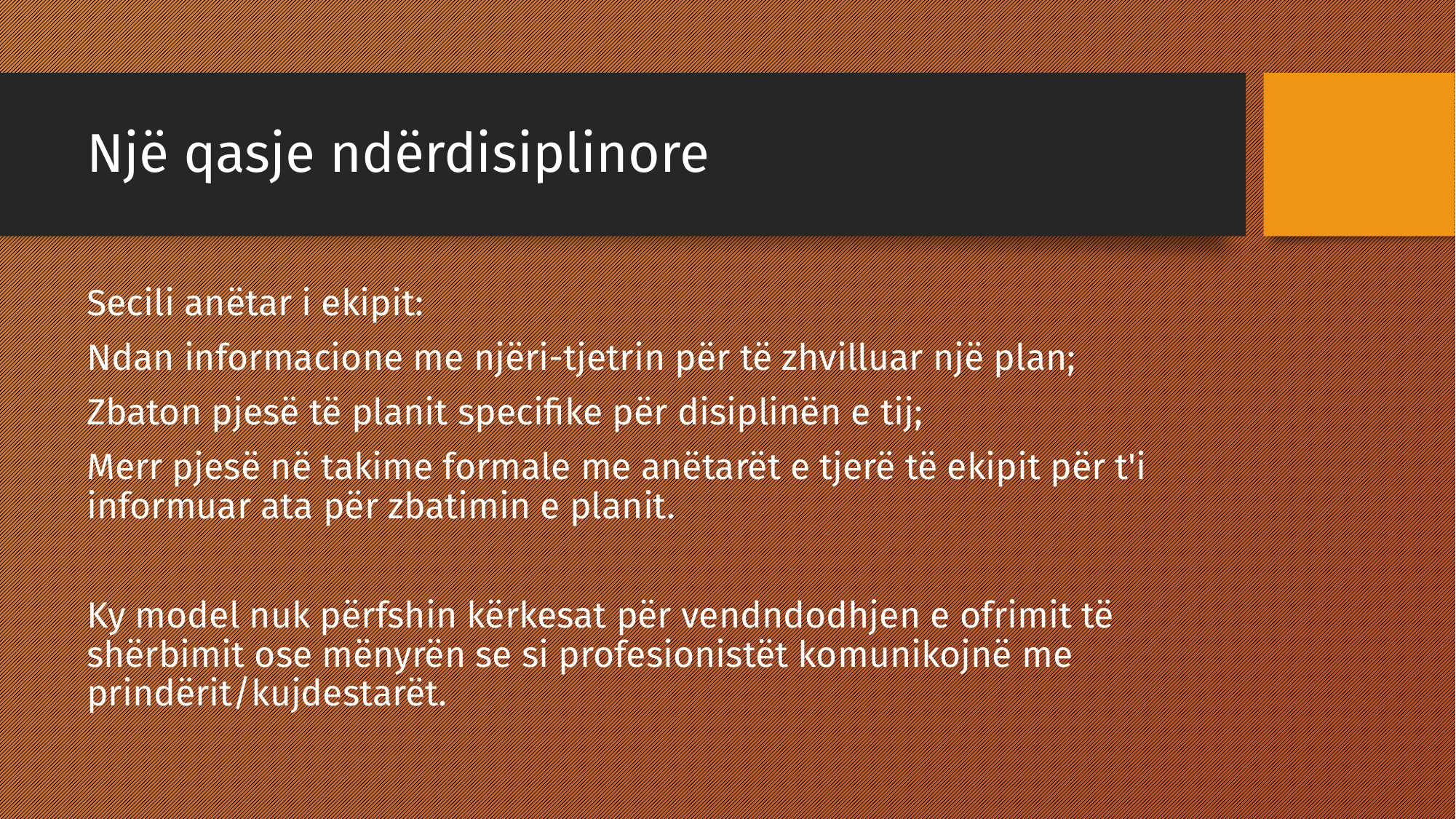

# Një qasje ndërdisiplinore
Secili anëtar i ekipit:
Ndan informacione me njëri-tjetrin për të zhvilluar një plan;
Zbaton pjesë të planit specifike për disiplinën e tij;
Merr pjesë në takime formale me anëtarët e tjerë të ekipit për t'i informuar ata për zbatimin e planit.

Ky model nuk përfshin kërkesat për vendndodhjen e ofrimit të shërbimit ose mënyrën se si profesionistët komunikojnë me prindërit/kujdestarët.